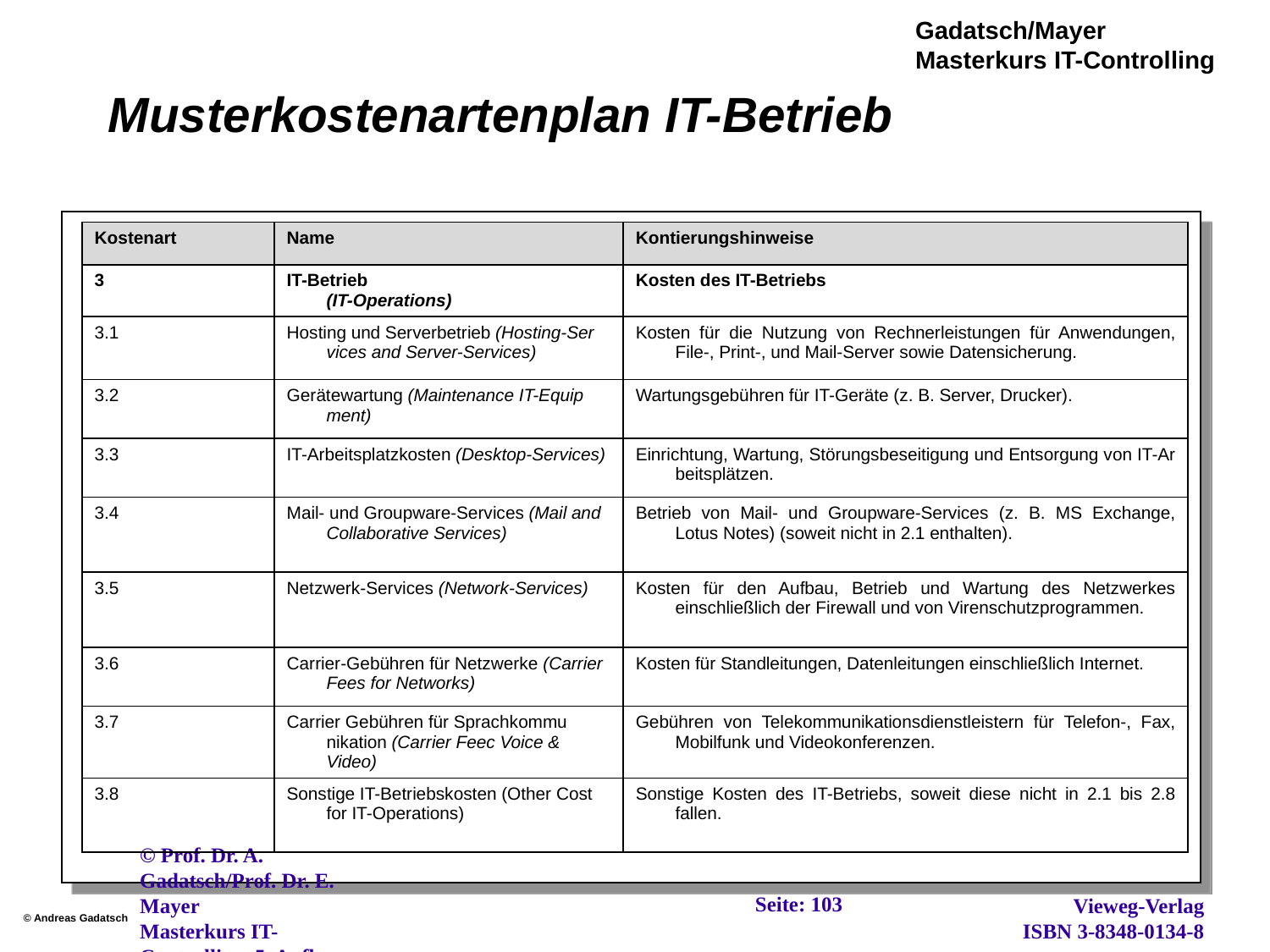

# Musterkostenartenplan IT-Betrieb
| Kosten­art | Name | Kontierungshinweise |
| --- | --- | --- |
| 3 | IT-Betrieb (IT-Operations) | Kosten des IT-Betriebs |
| 3.1 | Hosting und Serverbetrieb (Hosting-Ser­vices and Server-Services) | Kosten für die Nutzung von Rechner­leistungen für Anwendungen, File-, Print-, und Mail-Server sowie Daten­sicherung. |
| 3.2 | Gerätewartung (Main­tenance IT-Equip­ment) | Wartungsgebühren für IT-Geräte (z. B. Server, Drucker). |
| 3.3 | IT-Arbeitsplatz­kos­ten (Desktop-Ser­vices) | Einrichtung, Wartung, Störungsbeseitigung und Entsorgung von IT-Ar­beits­plätzen. |
| 3.4 | Mail- und Groupware-Services (Mail and Collaborative Ser­vices) | Betrieb von Mail- und Groupware-Services (z. B. MS Exchange, Lotus Notes) (soweit nicht in 2.1 enthalten). |
| 3.5 | Netzwerk-Services (Network-Services) | Kosten für den Aufbau, Betrieb und Wartung des Netzwerkes einschließlich der Firewall und von Virenschutzprogrammen. |
| 3.6 | Carrier-Gebühren für Netzwerke (Carrier Fees for Networks) | Kosten für Standleitungen, Datenleitungen einschließlich Internet. |
| 3.7 | Carrier Gebühren für Sprach­kommu­nikation (Carrier Feec Voice & Video) | Gebühren von Telekommunikationsdienst­leistern für Telefon-, Fax, Mobilfunk und Videokonferenzen. |
| 3.8 | Sonstige IT-Be­triebs­kosten (Other Cost for IT-Ope­rations) | Sonstige Kosten des IT-Betriebs, soweit diese nicht in 2.1 bis 2.8 fallen. |

Seite: 103

© Prof. Dr. A. Gadatsch/Prof. Dr. E. Mayer
Masterkurs IT-Controlling, 5. Aufl., Wiesbaden, 2012